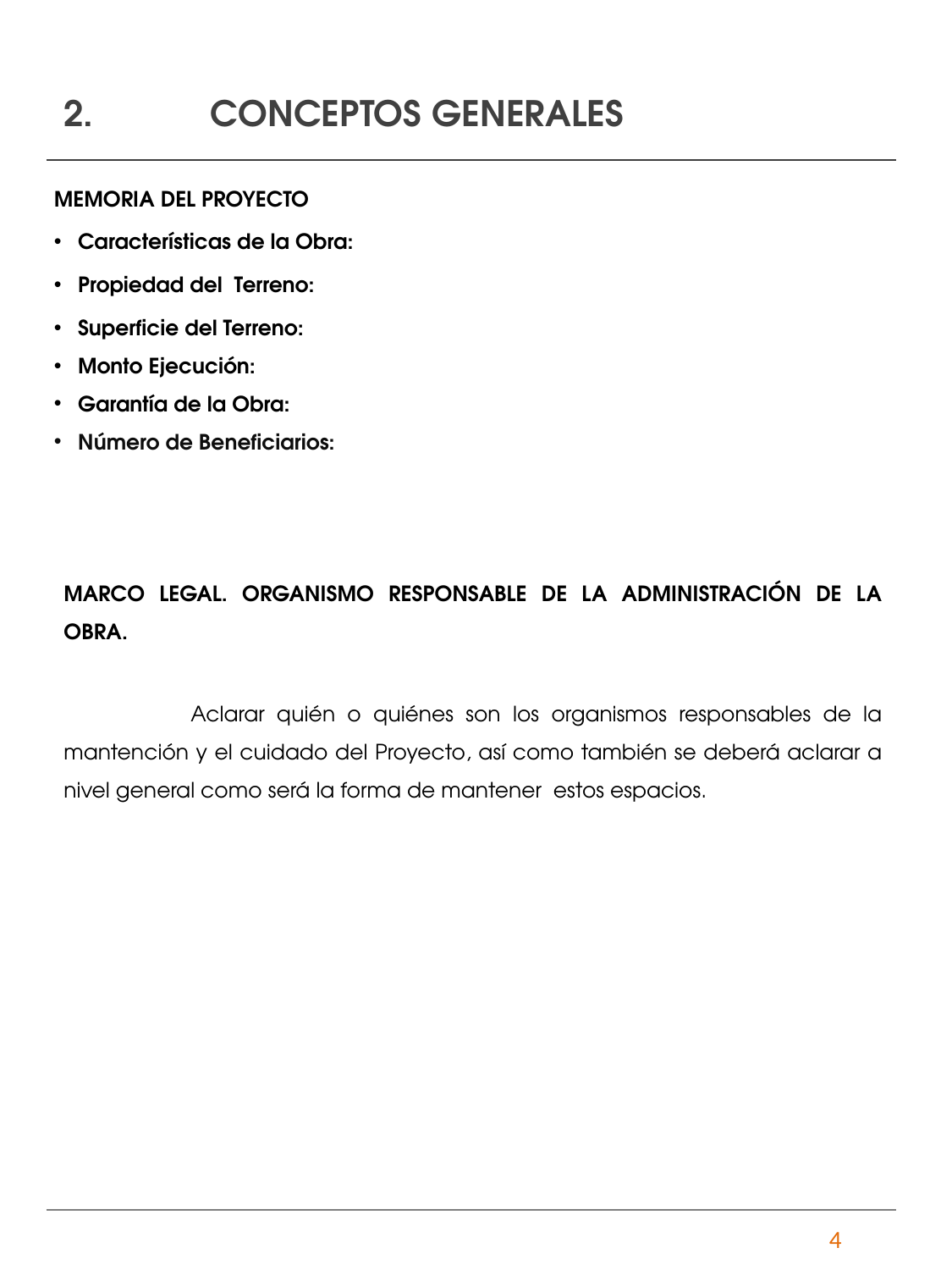

2.	  CONCEPTOS GENERALES
MEMORIA DEL PROYECTO
Características de la Obra:
Propiedad del  Terreno:
Superficie del Terreno:
Monto Ejecución:
Garantía de la Obra:
Número de Beneficiarios:

MARCO LEGAL. ORGANISMO RESPONSABLE DE LA ADMINISTRACIÓN DE LA OBRA.

	Aclarar quién o quiénes son los organismos responsables de la mantención y el cuidado del Proyecto, así como también se deberá aclarar a nivel general como será la forma de mantener  estos espacios.
4